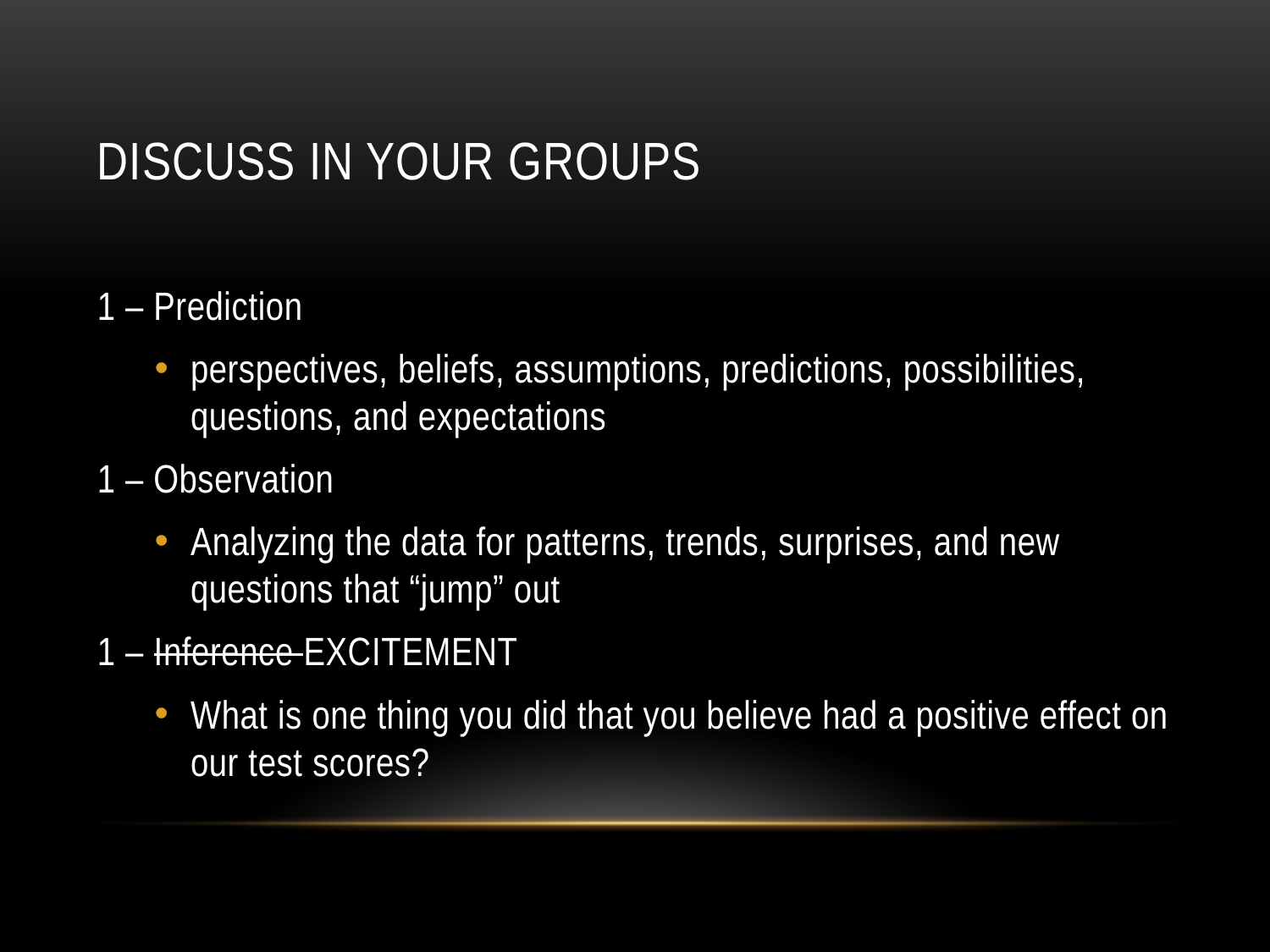

# Discuss In Your Groups
1 – Prediction
perspectives, beliefs, assumptions, predictions, possibilities, questions, and expectations
1 – Observation
Analyzing the data for patterns, trends, surprises, and new questions that “jump” out
1 – Inference EXCITEMENT
What is one thing you did that you believe had a positive effect on our test scores?